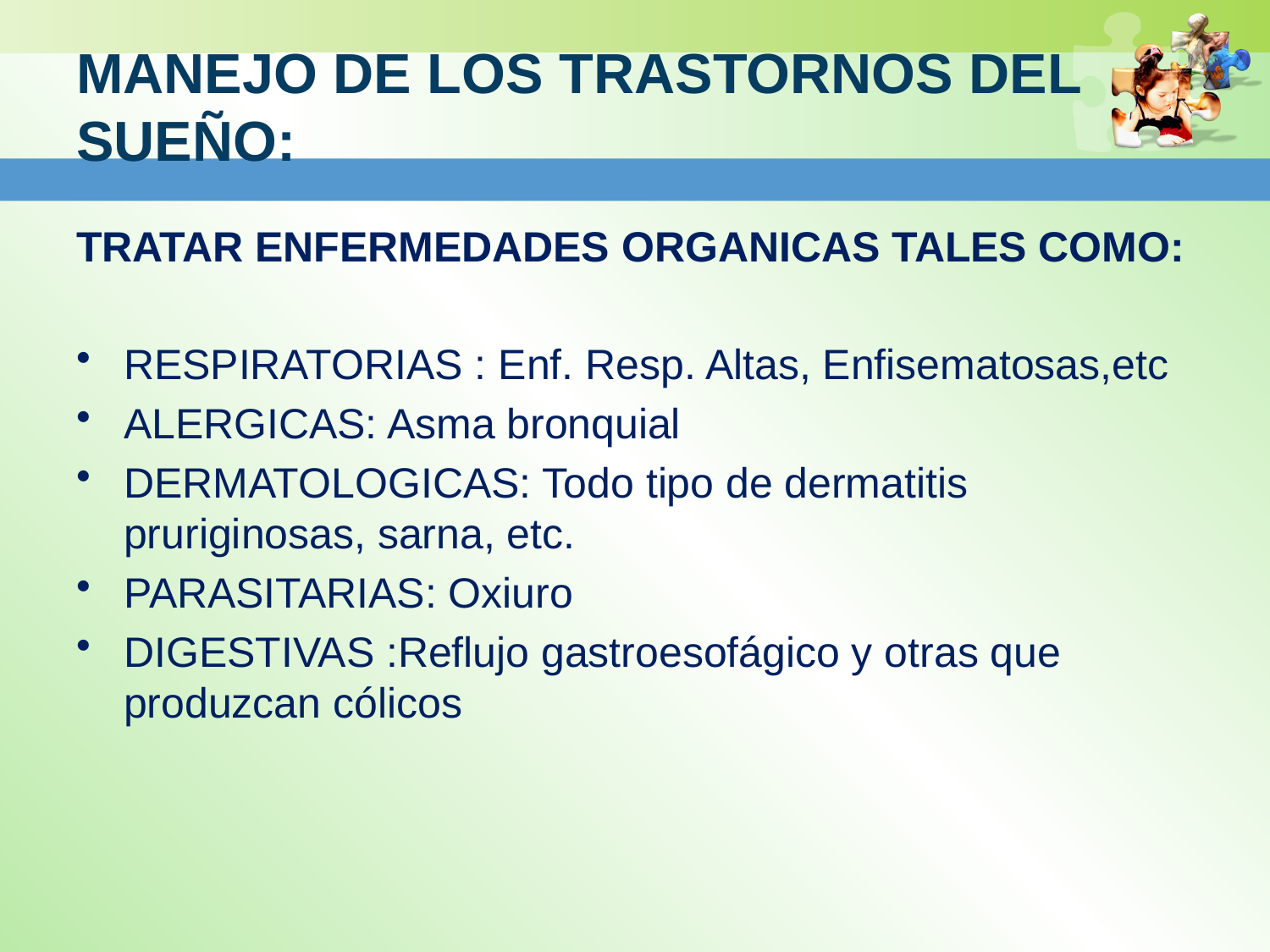

# MANEJO DE LOS TRASTORNOS DEL SUEÑO:
TRATAR ENFERMEDADES ORGANICAS TALES COMO:

RESPIRATORIAS : Enf. Resp. Altas, Enfisematosas,etc
ALERGICAS: Asma bronquial
DERMATOLOGICAS: Todo tipo de dermatitis pruriginosas, sarna, etc.
PARASITARIAS: Oxiuro
DIGESTIVAS :Reflujo gastroesofágico y otras que produzcan cólicos